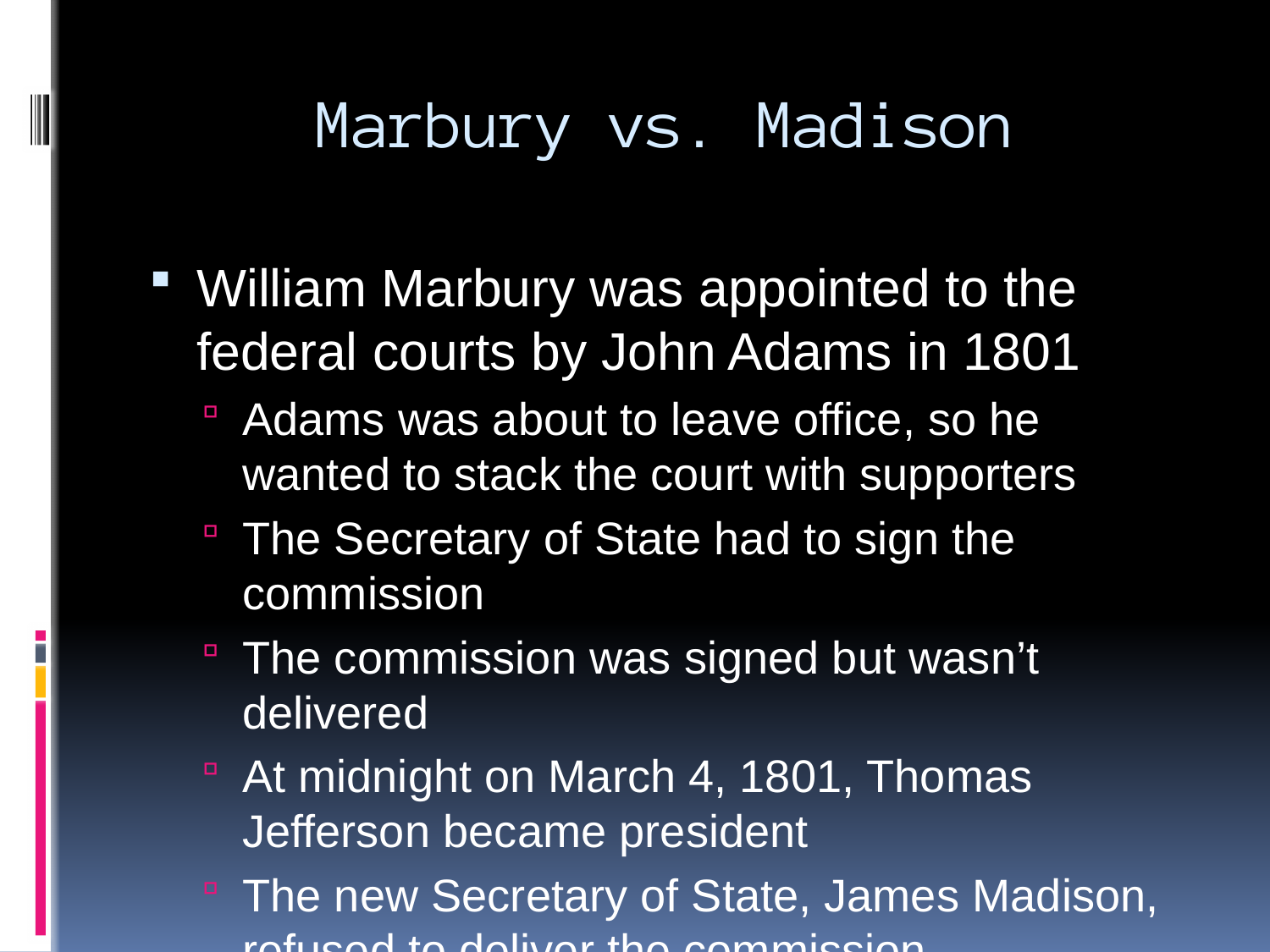

# Marbury vs. Madison
William Marbury was appointed to the federal courts by John Adams in 1801
Adams was about to leave office, so he wanted to stack the court with supporters
The Secretary of State had to sign the commission
The commission was signed but wasn’t delivered
At midnight on March 4, 1801, Thomas Jefferson became president
The new Secretary of State, James Madison, refused to deliver the commission